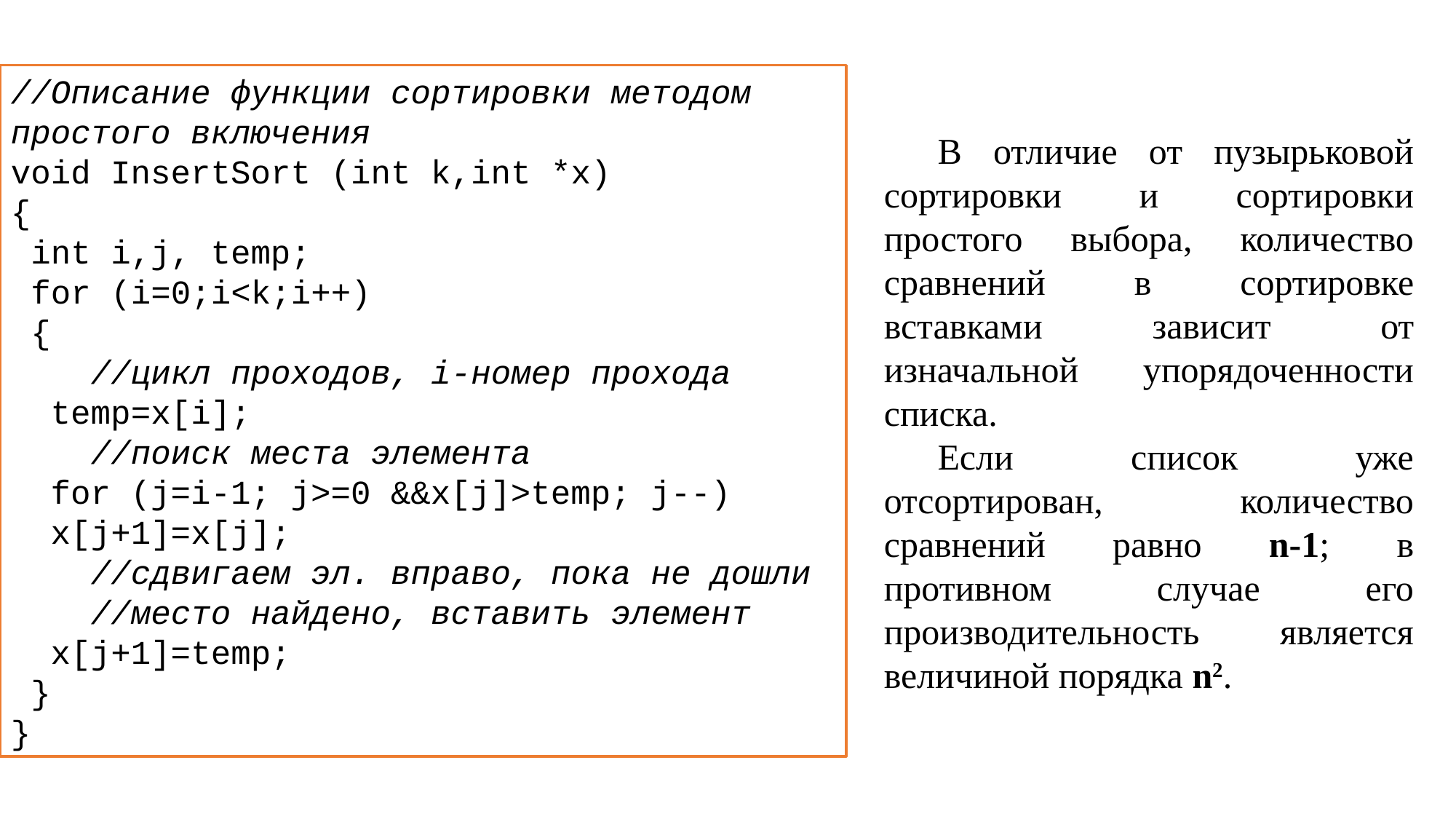

//Описание функции сортировки методом простого включения
void InsertSort (int k,int *x)
{
 int i,j, temp;
 for (i=0;i<k;i++)
 {
    //цикл проходов, i-номер прохода
  temp=x[i];
    //поиск места элемента
  for (j=i-1; j>=0 &&x[j]>temp; j--)
  x[j+1]=x[j];
    //сдвигаем эл. вправо, пока не дошли
    //место найдено, вставить элемент
  x[j+1]=temp;
 }
}
В отличие от пузырьковой сортировки и сортировки простого выбора, количество сравнений в сортировке вставками зависит от изначальной упорядоченности списка.
Если список уже отсортирован, количество сравнений равно n-1; в противном случае его производительность является величиной порядка n2.